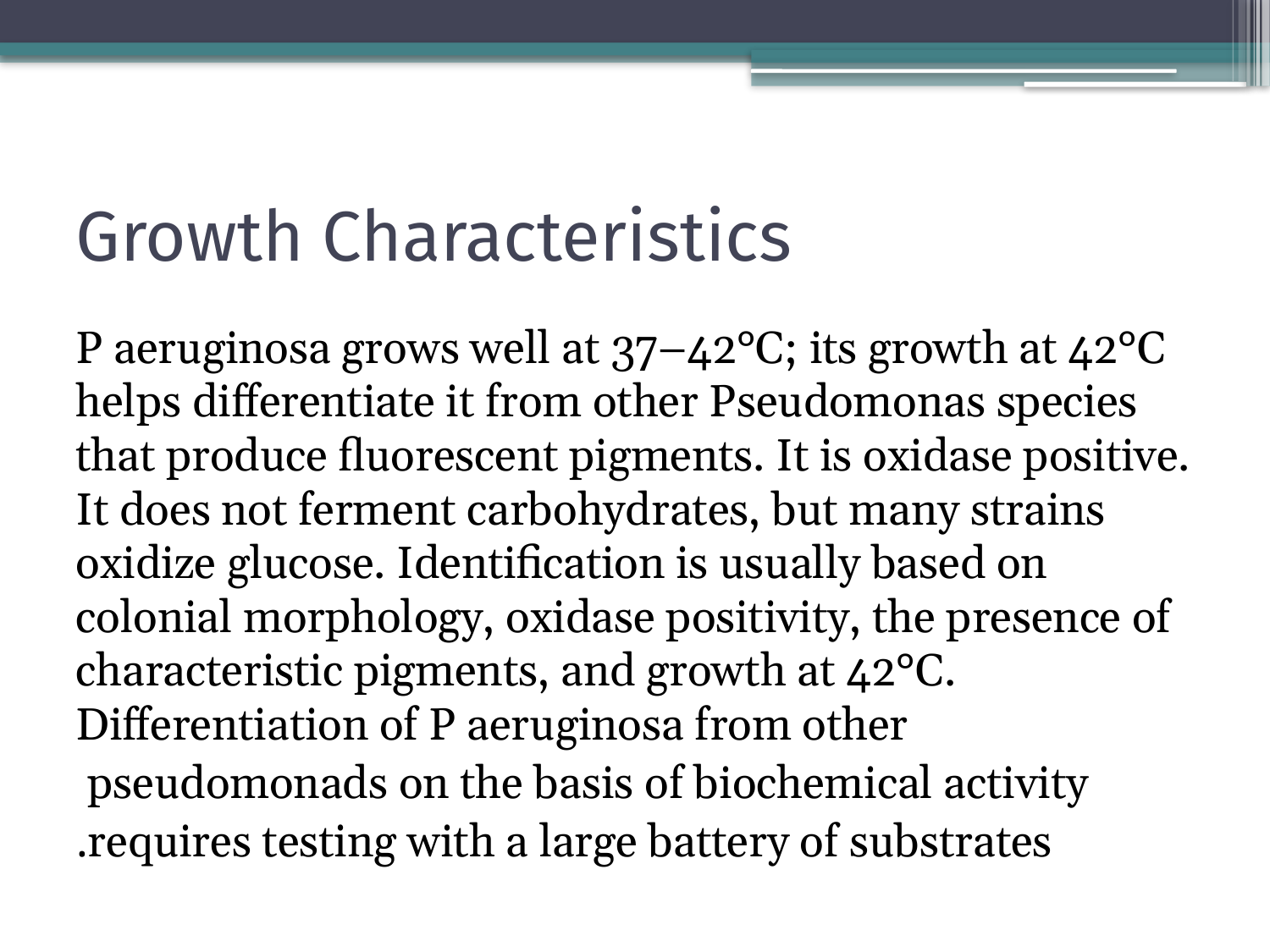

# Growth Characteristics
P aeruginosa grows well at 37–42°C; its growth at 42°C helps differentiate it from other Pseudomonas species that produce fluorescent pigments. It is oxidase positive. It does not ferment carbohydrates, but many strains oxidize glucose. Identification is usually based on colonial morphology, oxidase positivity, the presence of characteristic pigments, and growth at 42°C. Differentiation of P aeruginosa from other
pseudomonads on the basis of biochemical activity
requires testing with a large battery of substrates.